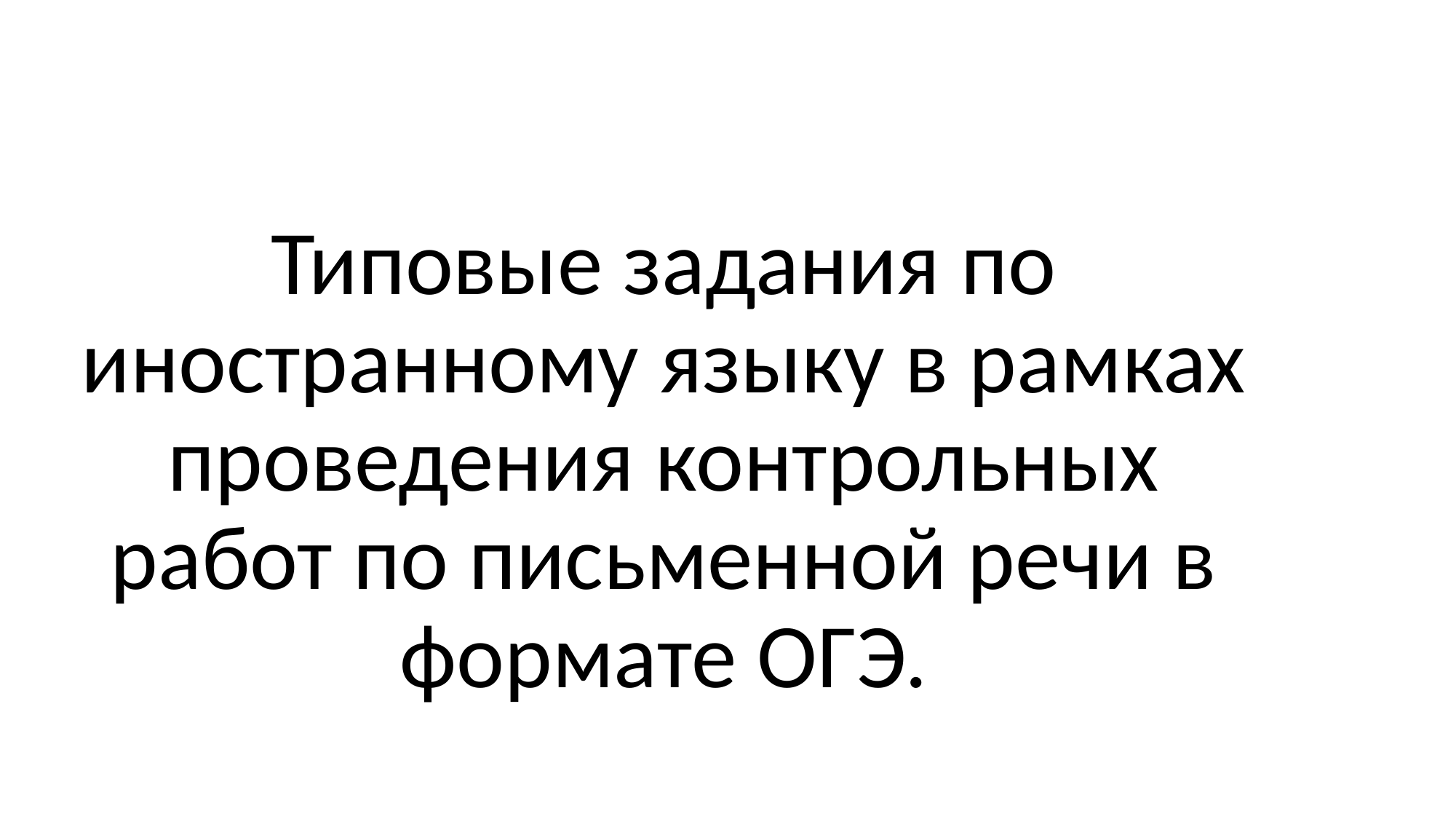

# Типовые задания по иностранному языку в рамках проведения контрольных работ по письменной речи в формате ОГЭ.